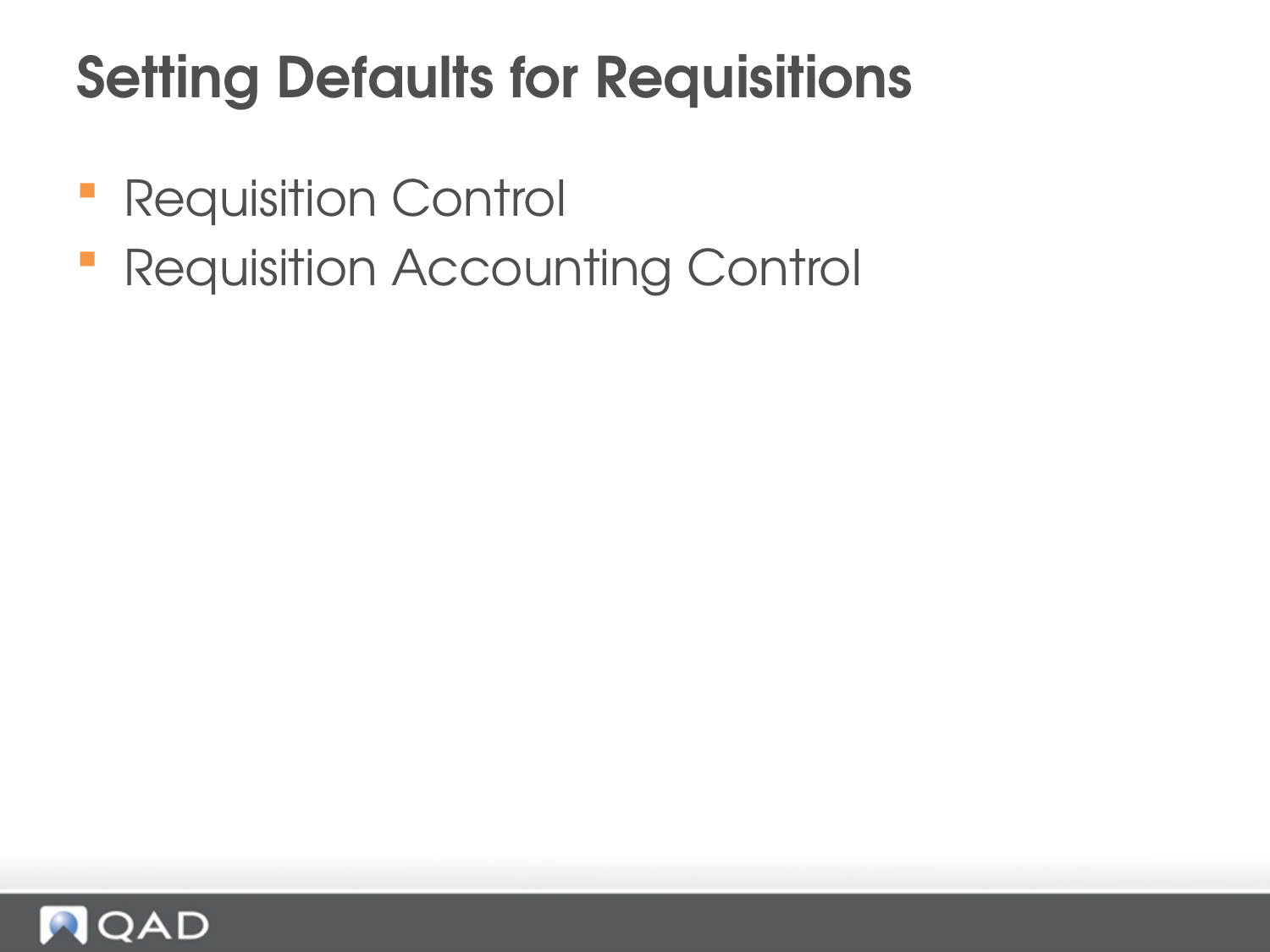

# Setting Defaults for Requisitions
Requisition Control
Requisition Accounting Control